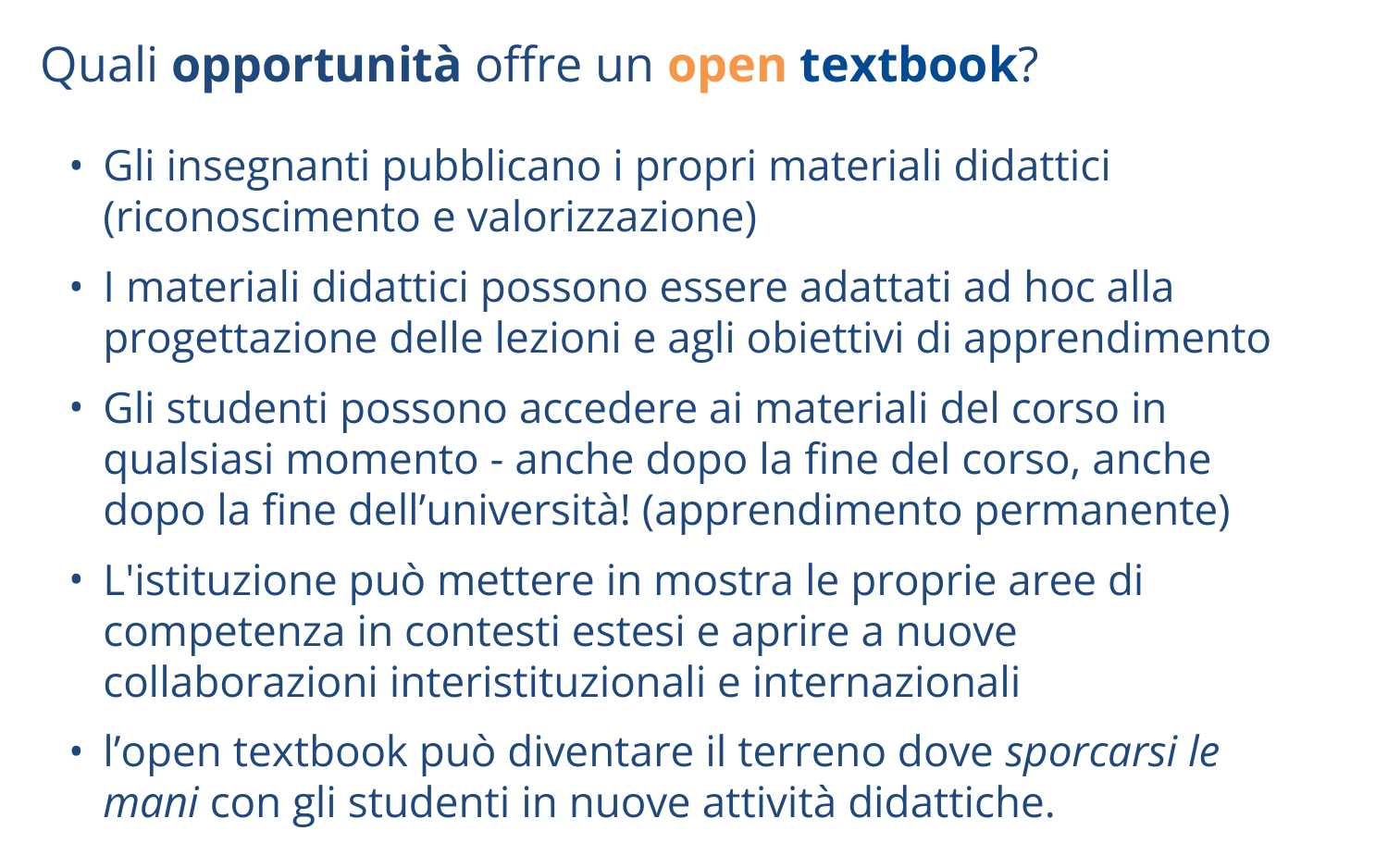

# Quali opportunità offre un open textbook?
Gli insegnanti pubblicano i propri materiali didattici (riconoscimento e valorizzazione)
I materiali didattici possono essere adattati ad hoc alla progettazione delle lezioni e agli obiettivi di apprendimento
Gli studenti possono accedere ai materiali del corso in qualsiasi momento - anche dopo la fine del corso, anche dopo la fine dell’università! (apprendimento permanente)
L'istituzione può mettere in mostra le proprie aree di competenza in contesti estesi e aprire a nuove collaborazioni interistituzionali e internazionali
l’open textbook può diventare il terreno dove sporcarsi le mani con gli studenti in nuove attività didattiche.